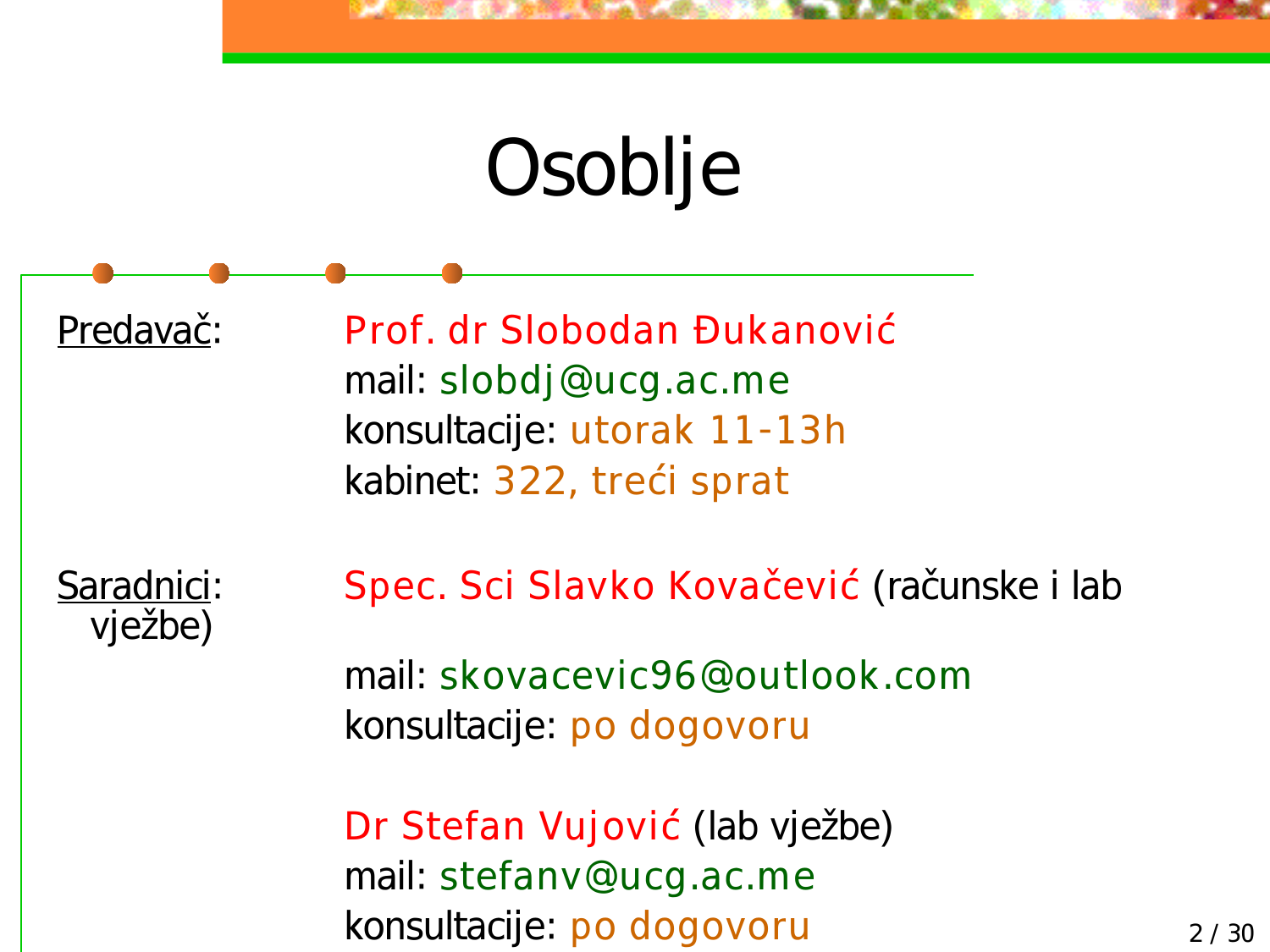

# Osoblje
Predavač:	Prof. dr Slobodan Đukanović
			mail: slobdj@ucg.ac.me
			konsultacije: utorak 11-13h
			kabinet: 322, treći sprat

Saradnici:	Spec. Sci Slavko Kovačević (računske i lab vježbe)
			mail: skovacevic96@outlook.com
			konsultacije: po dogovoru

			Dr Stefan Vujović (lab vježbe)
			mail: stefanv@ucg.ac.me
			konsultacije: po dogovoru
2 / 30